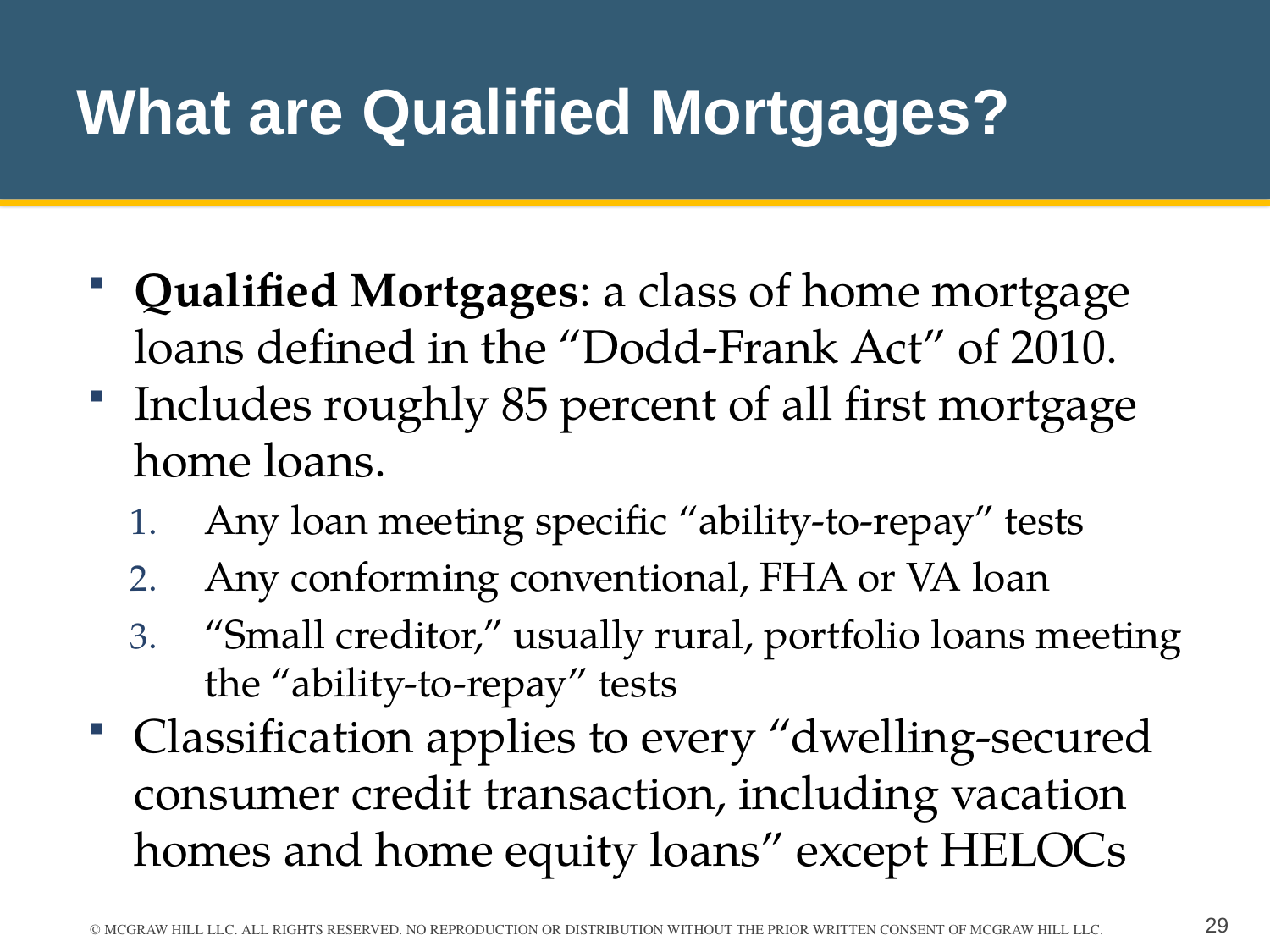

# What are Qualified Mortgages?
Qualified Mortgages: a class of home mortgage loans defined in the “Dodd-Frank Act” of 2010.
Includes roughly 85 percent of all first mortgage home loans.
Any loan meeting specific “ability-to-repay” tests
Any conforming conventional, FHA or VA loan
“Small creditor,” usually rural, portfolio loans meeting the “ability-to-repay” tests
Classification applies to every “dwelling-secured consumer credit transaction, including vacation homes and home equity loans” except HELOCs

© MCGRAW HILL LLC. ALL RIGHTS RESERVED. NO REPRODUCTION OR DISTRIBUTION WITHOUT THE PRIOR WRITTEN CONSENT OF MCGRAW HILL LLC.
29